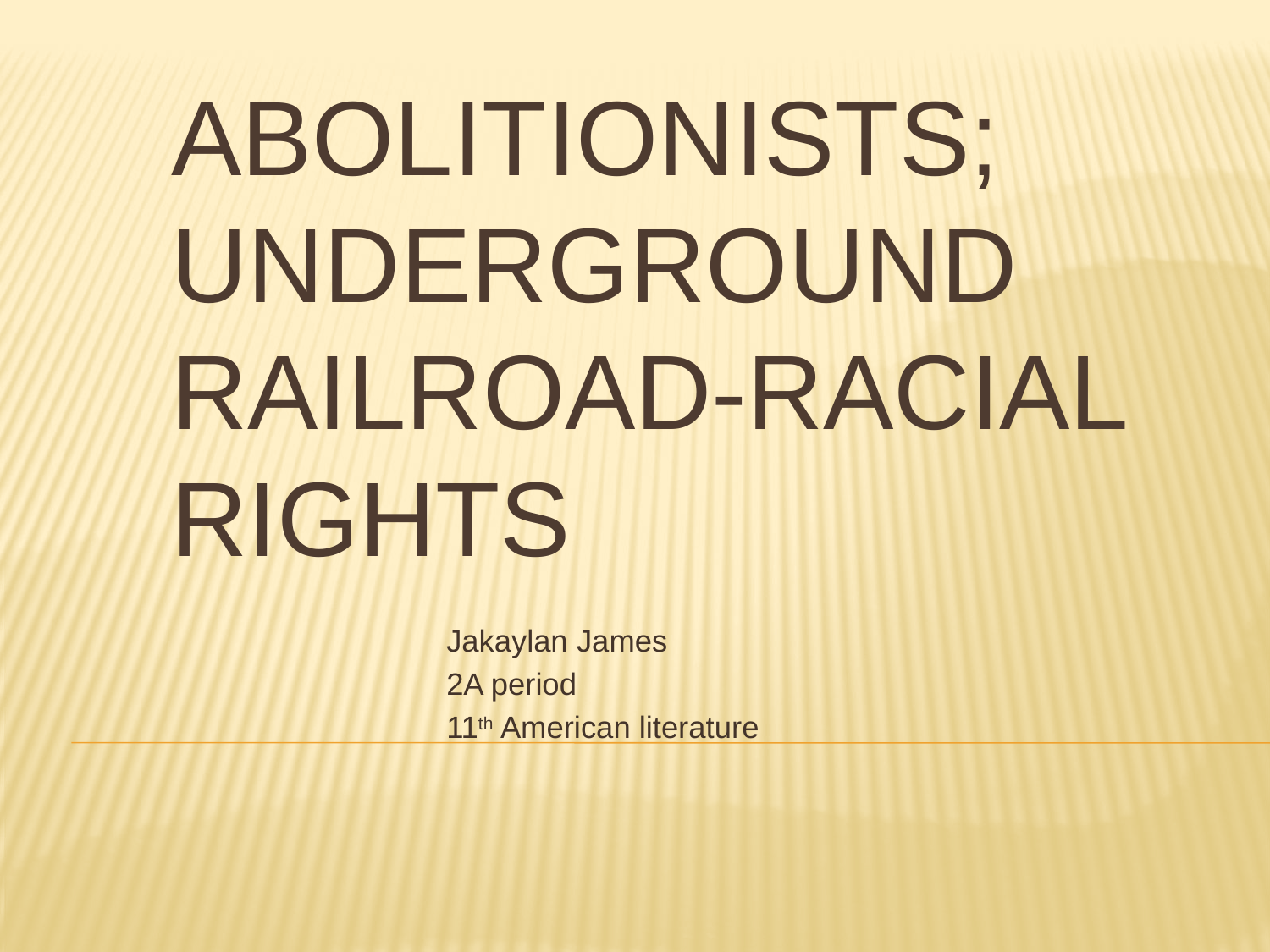

# Abolitionists; Underground Railroad-Racial Rights
Jakaylan James
2A period
11th American literature